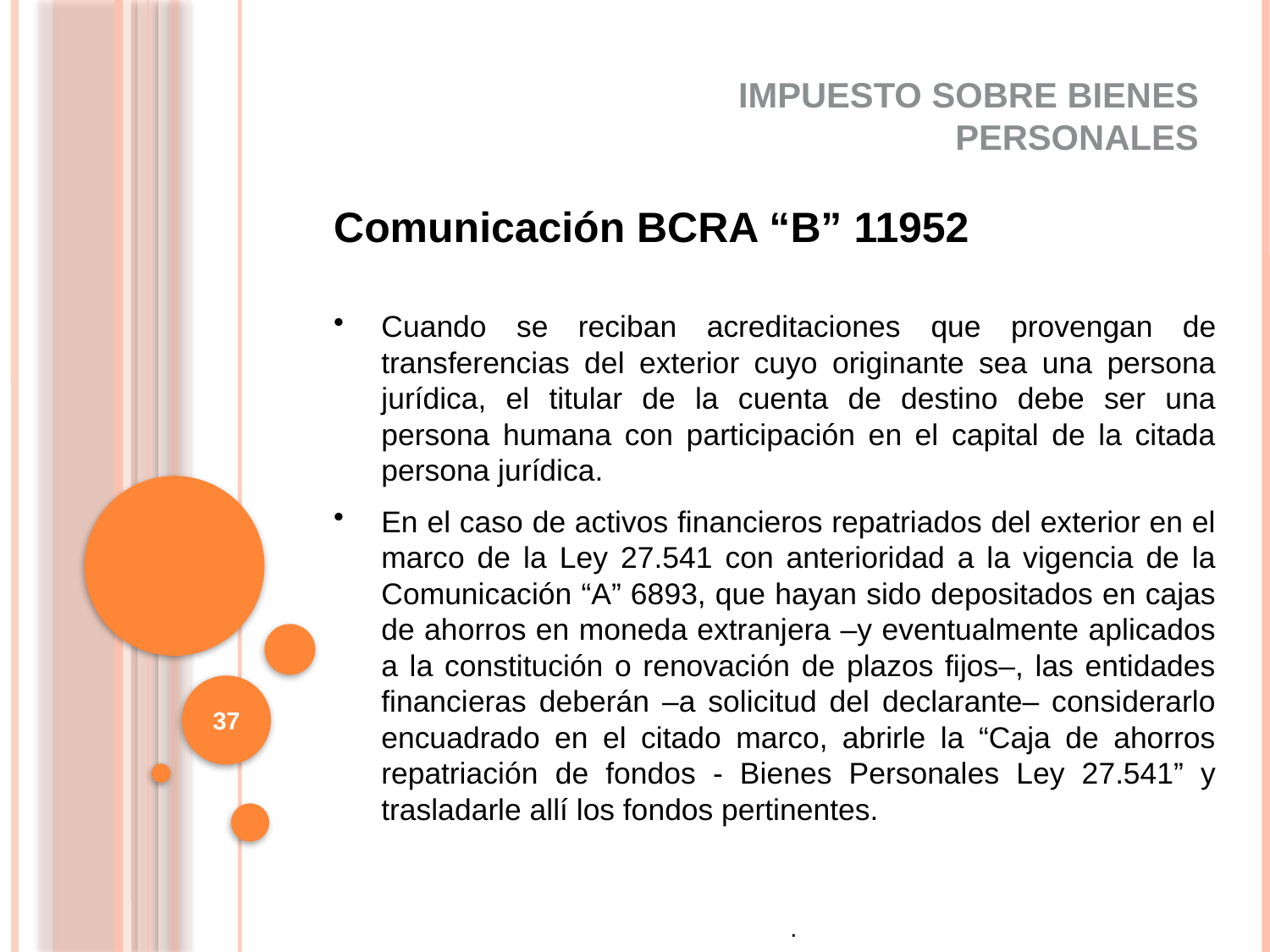

IMPUESTO SOBRE BIENES PERSONALES
Comunicación BCRA “B” 11952

Cuando se reciban acreditaciones que provengan de transferencias del exterior cuyo originante sea una persona jurídica, el titular de la cuenta de destino debe ser una persona humana con participación en el capital de la citada persona jurídica.
En el caso de activos financieros repatriados del exterior en el marco de la Ley 27.541 con anterioridad a la vigencia de la Comunicación “A” 6893, que hayan sido depositados en cajas de ahorros en moneda extranjera –y eventualmente aplicados a la constitución o renovación de plazos fijos–, las entidades financieras deberán –a solicitud del declarante– considerarlo encuadrado en el citado marco, abrirle la “Caja de ahorros repatriación de fondos - Bienes Personales Ley 27.541” y trasladarle allí los fondos pertinentes.
37
.